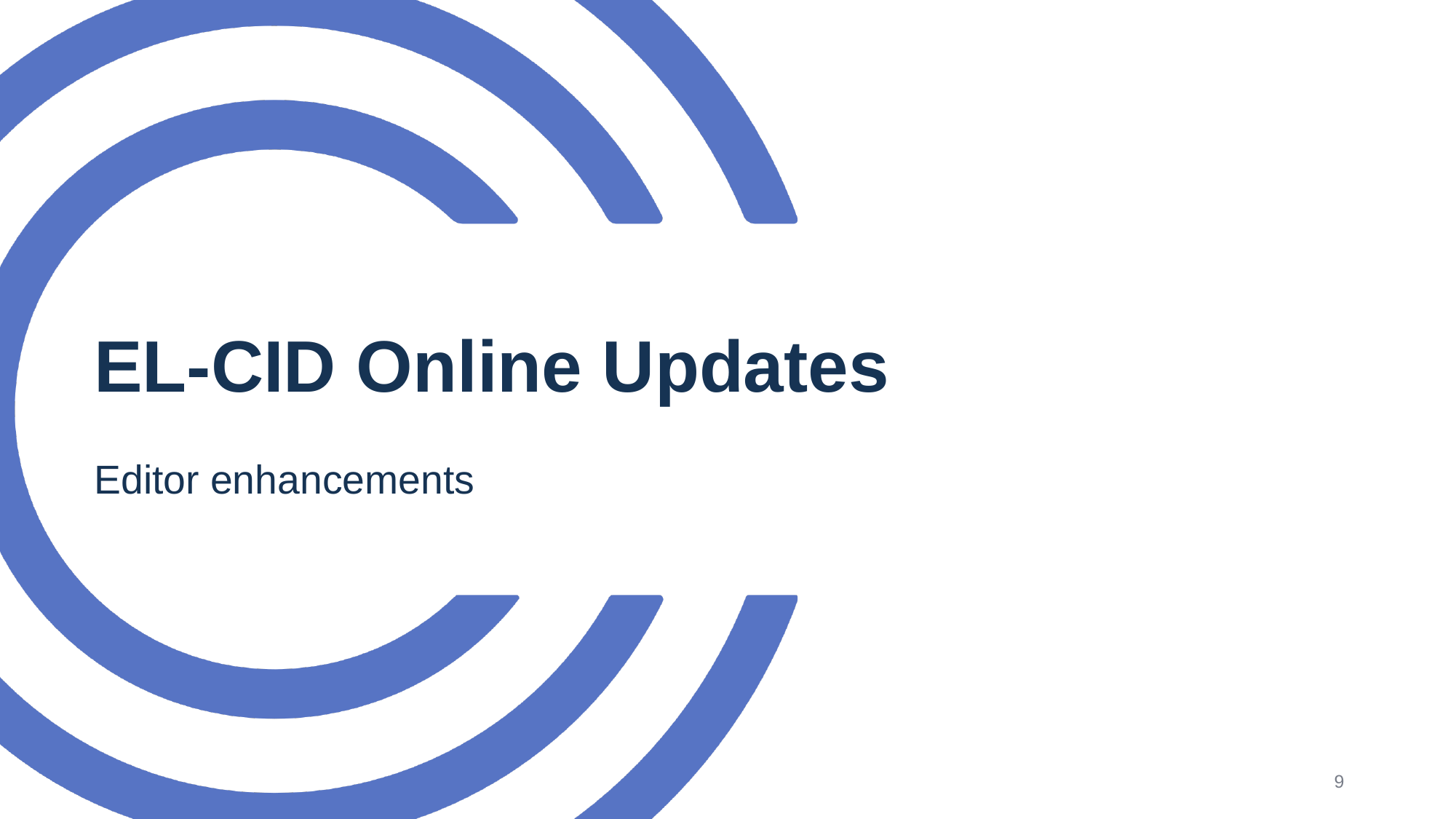

# EL-CID Online Updates
Editor enhancements
9